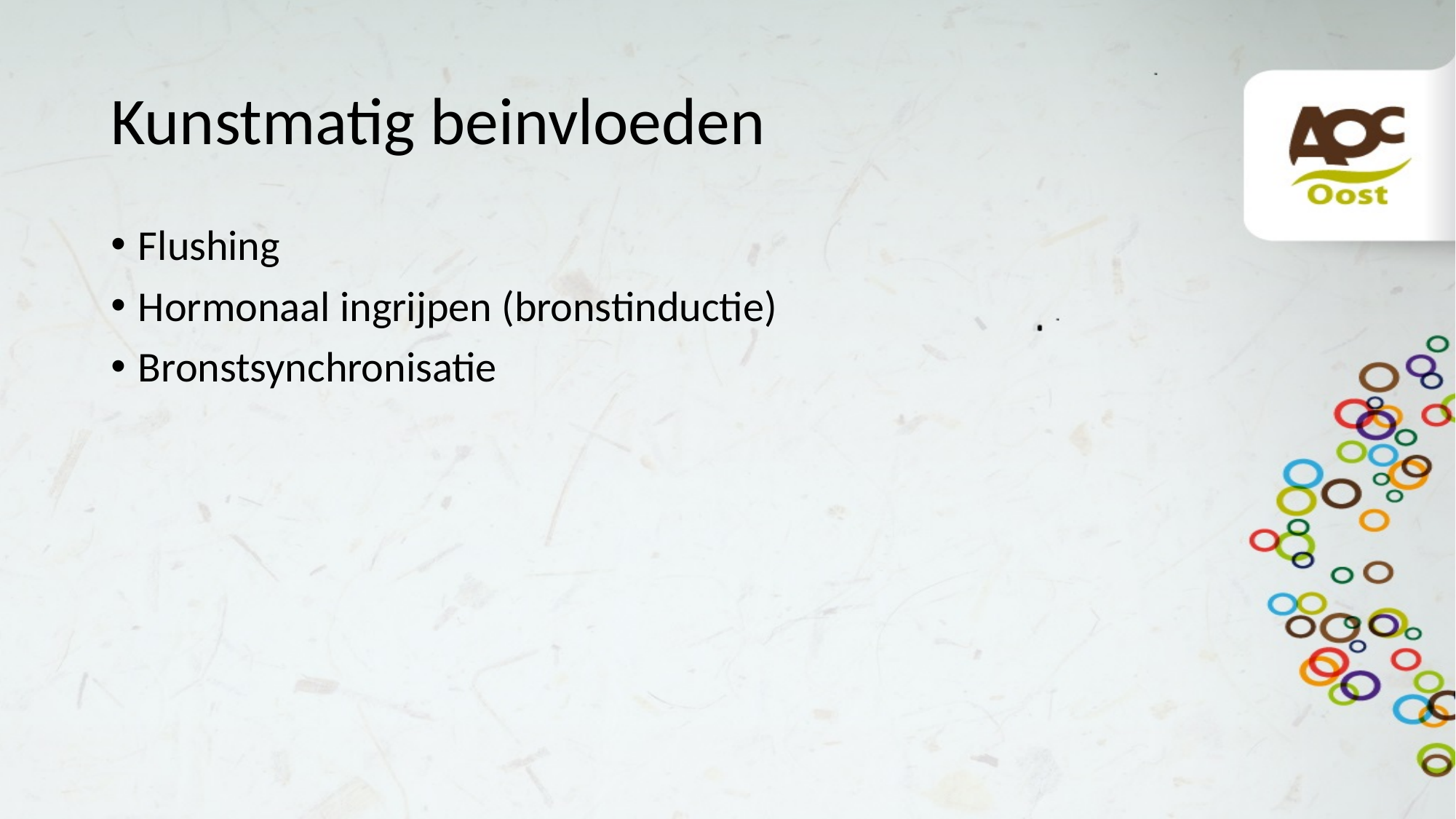

# Kunstmatig beinvloeden
Flushing
Hormonaal ingrijpen (bronstinductie)
Bronstsynchronisatie